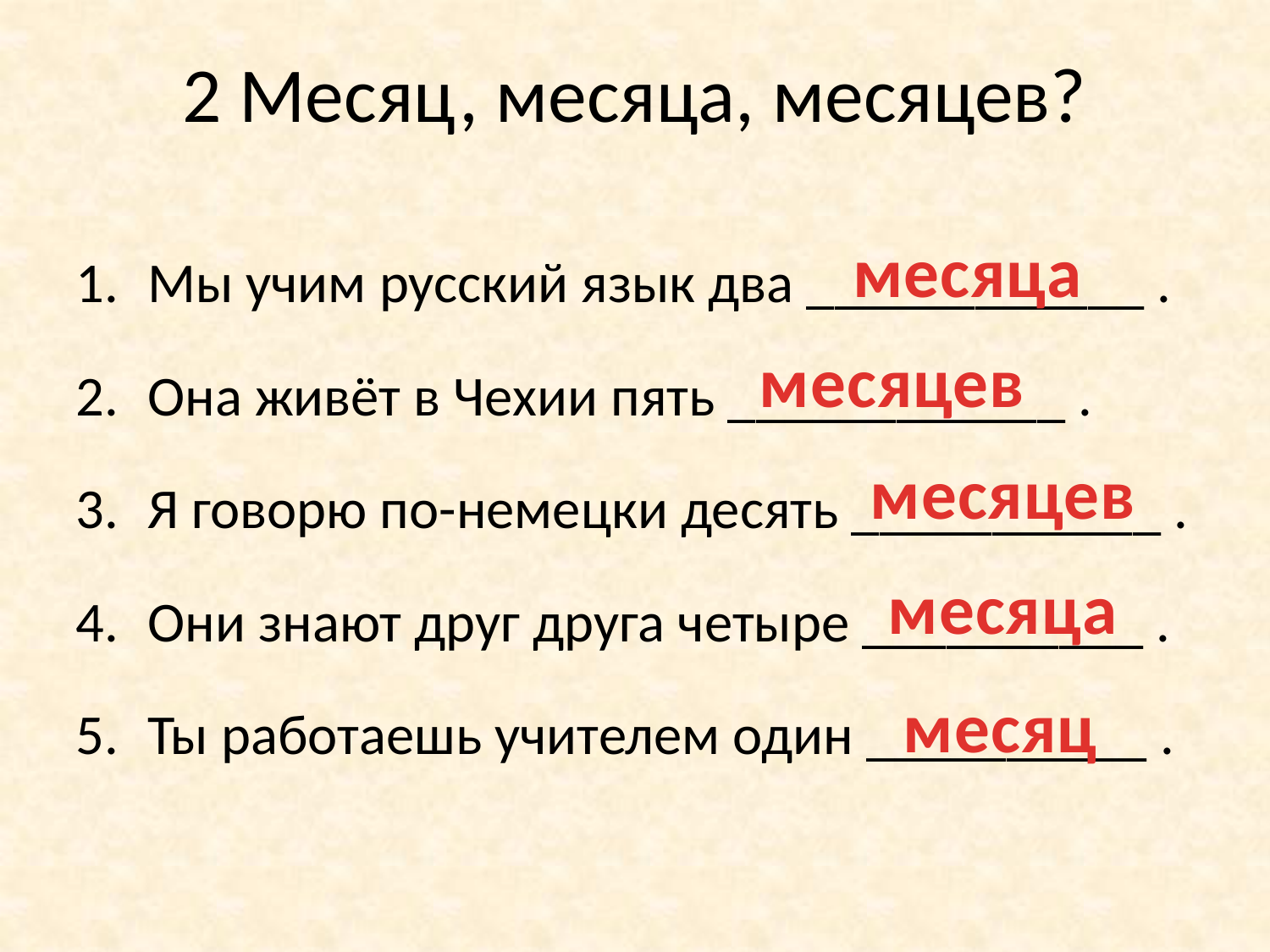

2 Месяц, месяца, месяцев?
Мы учим русский язык два ____________ .
Она живёт в Чехии пять ____________ .
Я говорю по-немецки десять ___________ .
Они знают друг друга четыре __________ .
Ты работаешь учителем один __________ .
месяца
месяцев
месяцев
месяца
месяц